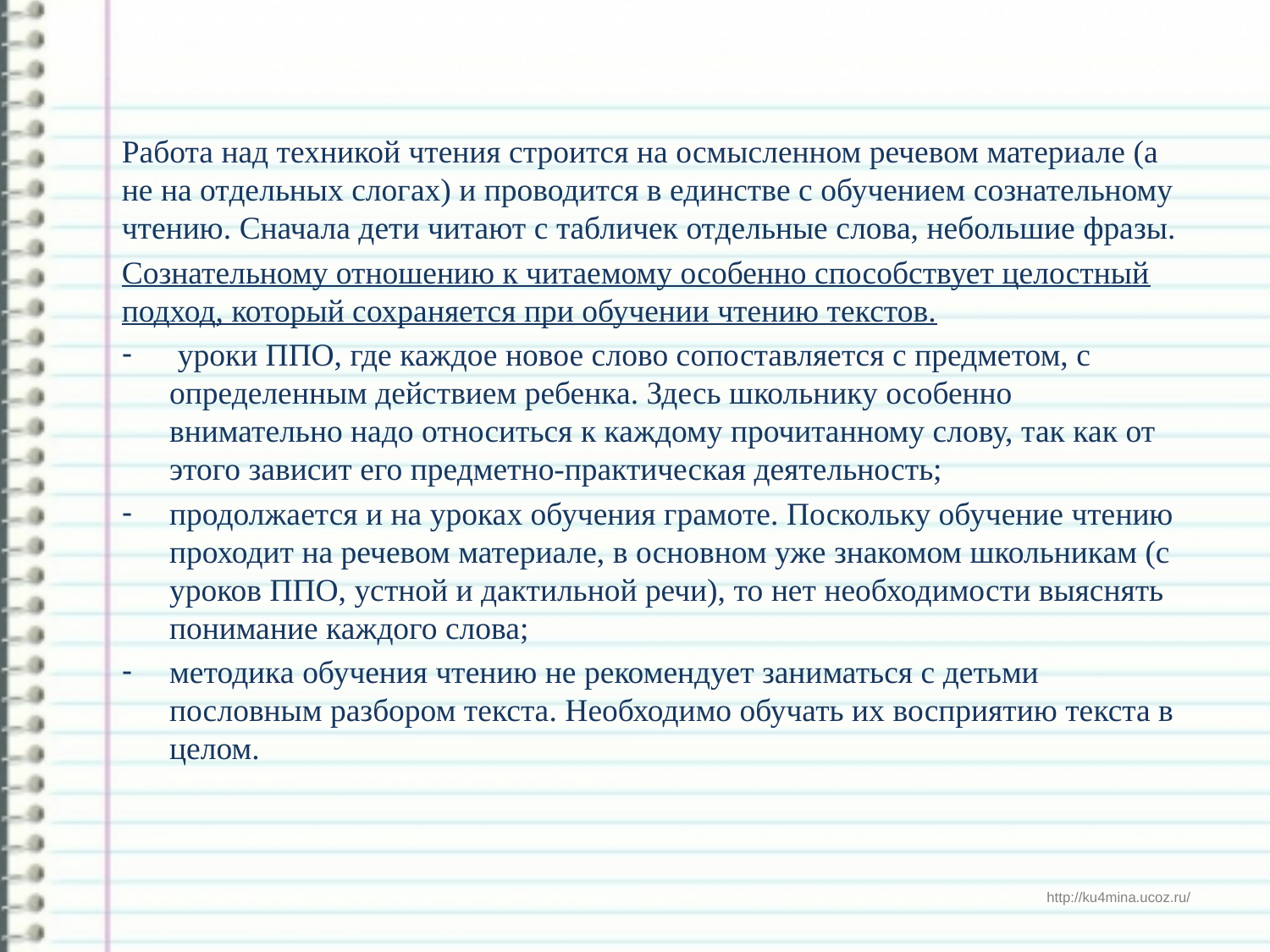

Работа над техникой чтения строится на осмысленном речевом материале (а не на отдельных слогах) и проводится в единстве с обучением сознательному чтению. Сначала дети читают с табличек отдельные слова, небольшие фразы.
Сознательному отношению к читаемому особенно способствует целостный подход, который сохраняется при обучении чтению текстов.
 уроки ППО, где каждое новое слово сопоставляется с предметом, с определенным действием ребенка. Здесь школьнику особенно внимательно надо относиться к каждому прочитанному слову, так как от этого зависит его предметно-практическая деятельность;
продолжается и на уроках обучения грамоте. Поскольку обучение чтению проходит на речевом материале, в основном уже знакомом школьникам (с уроков ППО, устной и дактильной речи), то нет необходимости выяснять понимание каждого слова;
методика обучения чтению не рекомендует заниматься с детьми пословным разбором текста. Необходимо обучать их восприятию текста в целом.

#